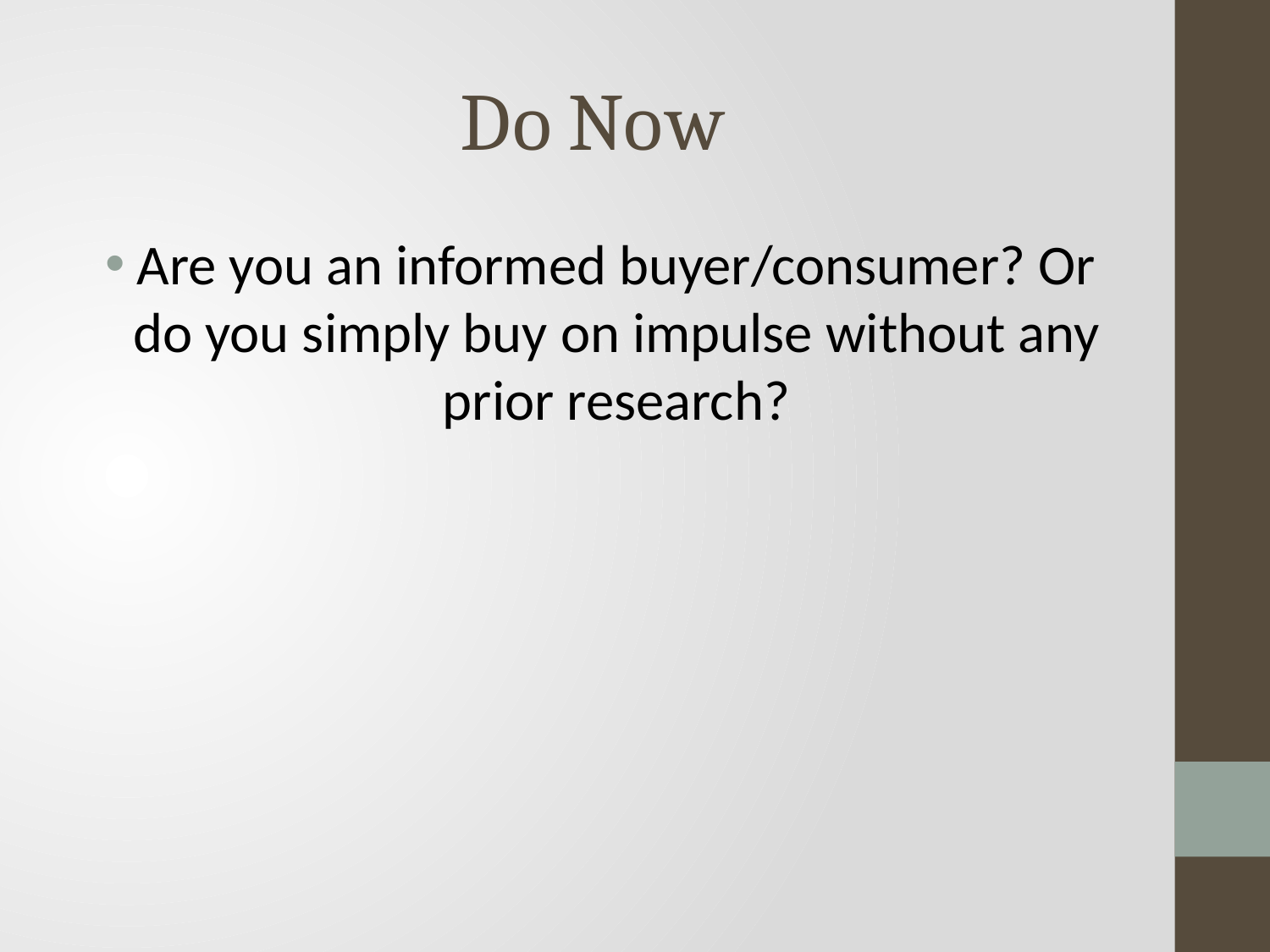

# Do Now
Are you an informed buyer/consumer? Or do you simply buy on impulse without any prior research?